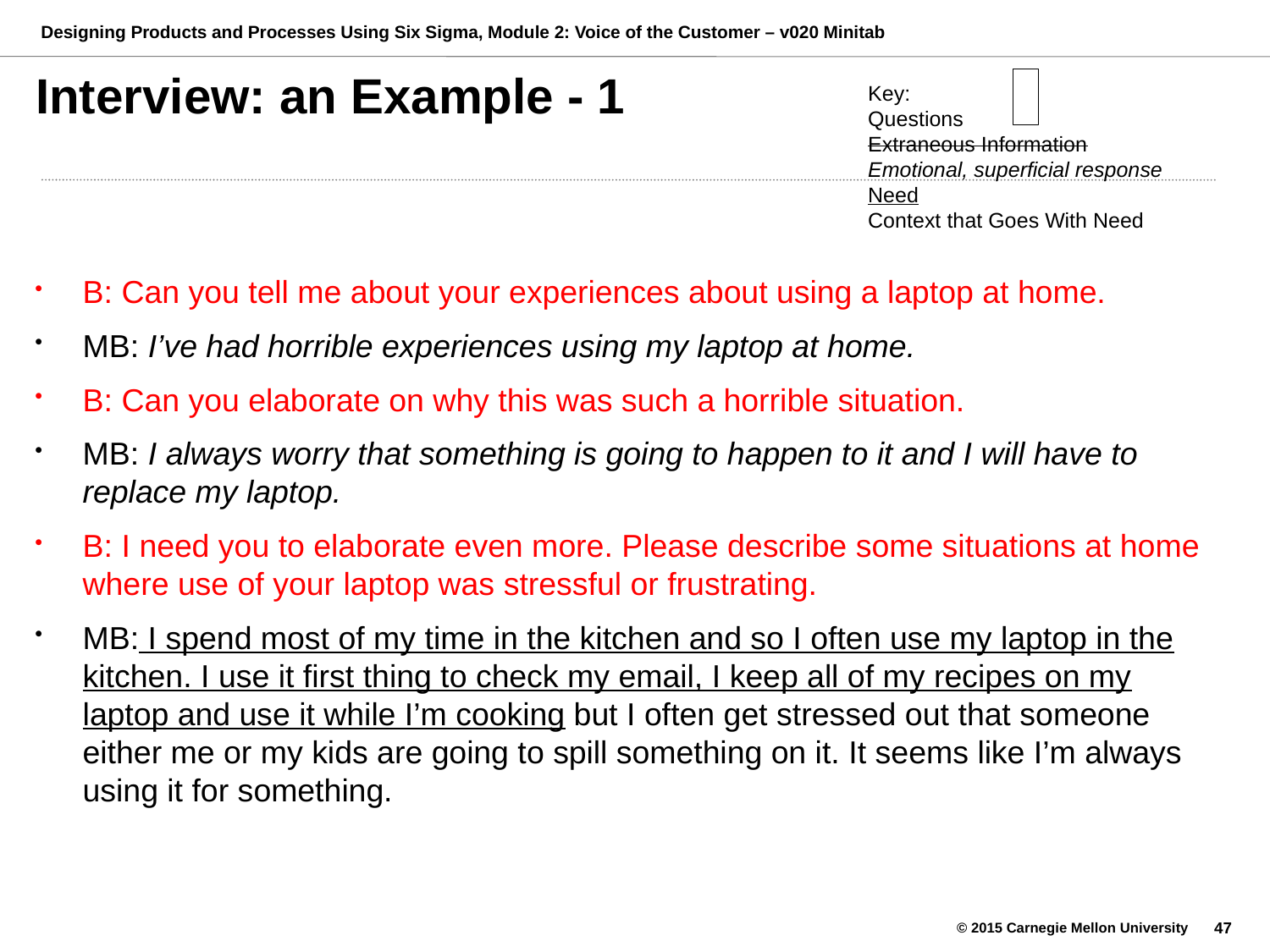

Key:
Questions
Extraneous Information
Emotional, superficial response
Need
Context that Goes With Need
# Interview: an Example - 1
B: Can you tell me about your experiences about using a laptop at home.
MB: I’ve had horrible experiences using my laptop at home.
B: Can you elaborate on why this was such a horrible situation.
MB: I always worry that something is going to happen to it and I will have to replace my laptop.
B: I need you to elaborate even more. Please describe some situations at home where use of your laptop was stressful or frustrating.
MB: I spend most of my time in the kitchen and so I often use my laptop in the kitchen. I use it first thing to check my email, I keep all of my recipes on my laptop and use it while I’m cooking but I often get stressed out that someone either me or my kids are going to spill something on it. It seems like I’m always using it for something.